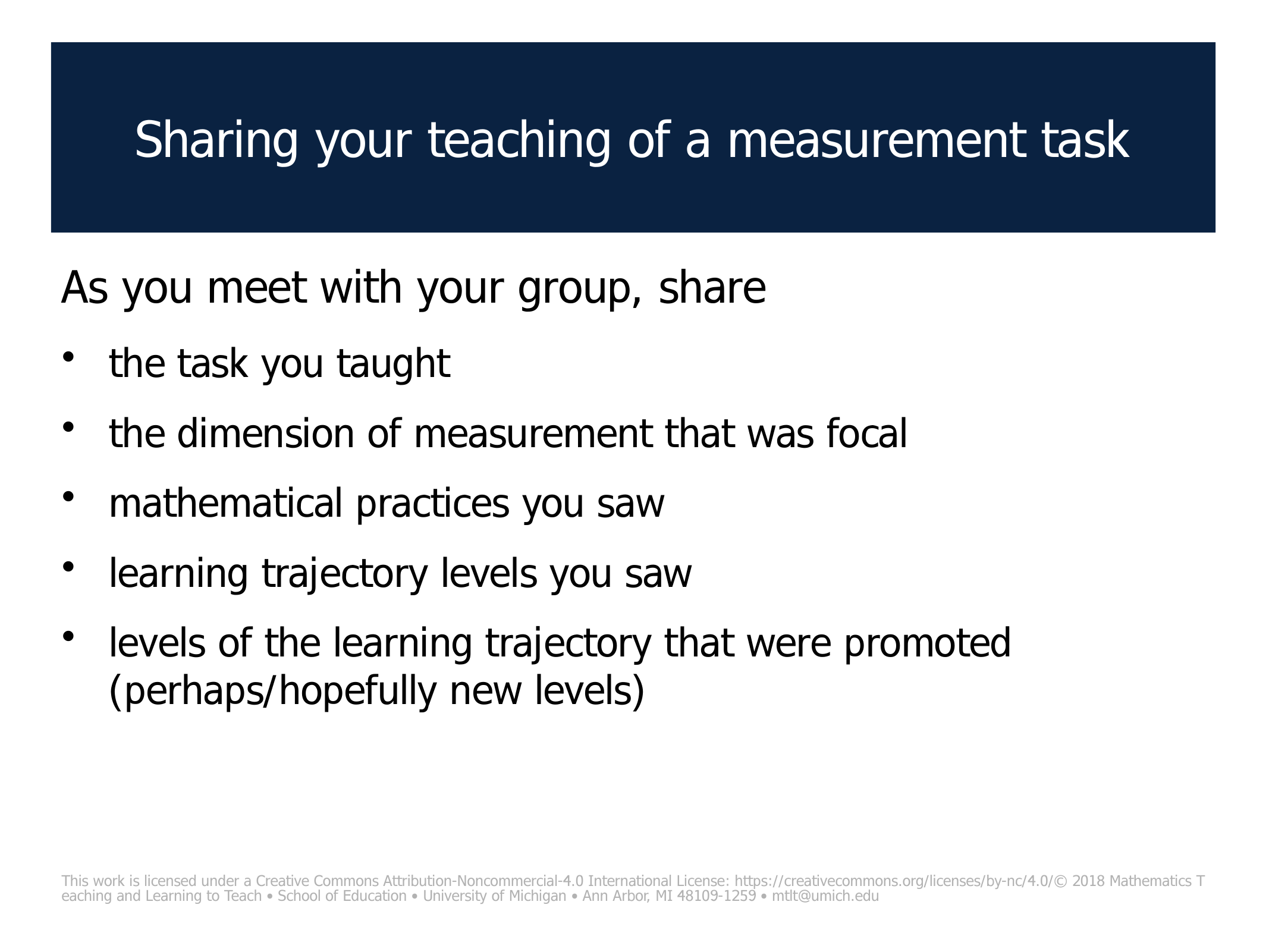

# Sharing your teaching of a measurement task
As you meet with your group, share
the task you taught
the dimension of measurement that was focal
mathematical practices you saw
learning trajectory levels you saw
levels of the learning trajectory that were promoted (perhaps/hopefully new levels)
This work is licensed under a Creative Commons Attribution-Noncommercial-4.0 International License: https://creativecommons.org/licenses/by-nc/4.0/
© 2018 Mathematics Teaching and Learning to Teach • School of Education • University of Michigan • Ann Arbor, MI 48109-1259 • mtlt@umich.edu